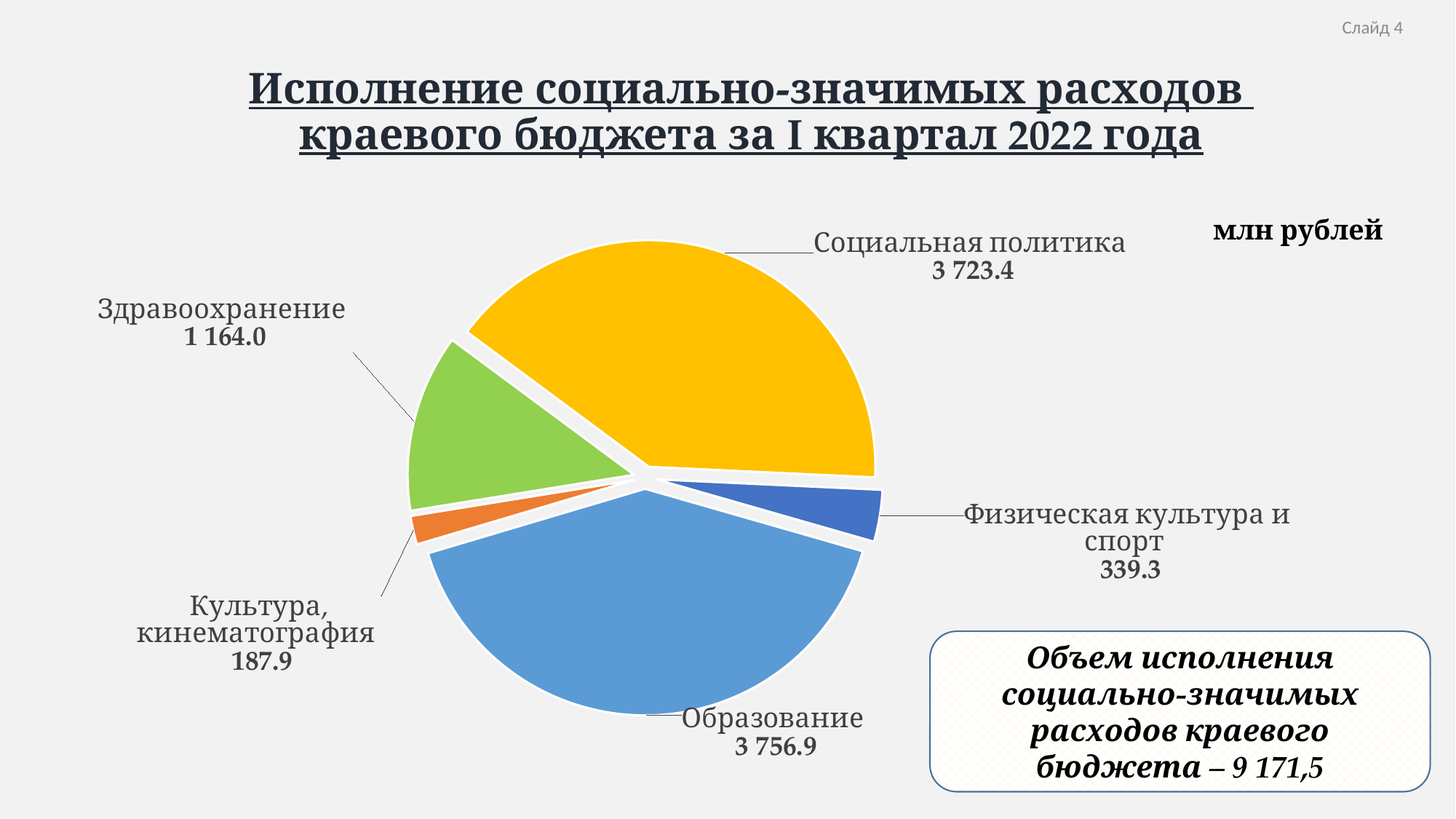

Слайд 4
# Исполнение социально-значимых расходов краевого бюджета за I квартал 2022 года

### Chart

| Category | Столбец1 |
|---|---|
| Образование | 3756.9 |
| Культура, кинематография | 187.9 |
| Здравоохранение | 1164.0 |
| Социальная политика | 3723.4 |
| Физическая культура и спорт | 339.3 |
млн рублей
Объем исполнения социально-значимых расходов краевого бюджета – 9 171,5